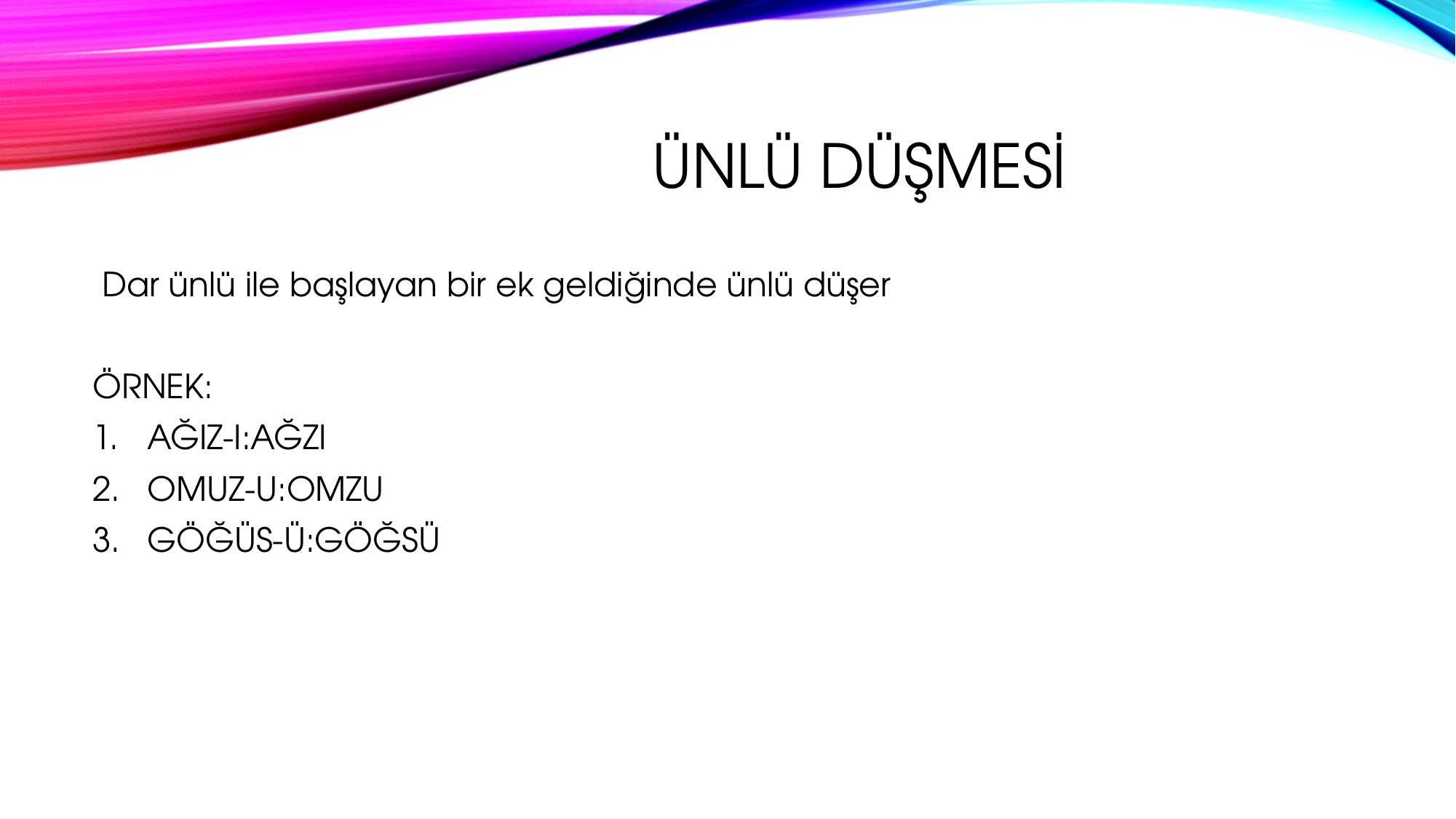

# ÜNLÜ DÜŞMESİ
 Dar ünlü ile başlayan bir ek geldiğinde ünlü düşer

ÖRNEK:
AĞIZ-I:AĞZI
OMUZ-U:OMZU
GÖĞÜS-Ü:GÖĞSÜ